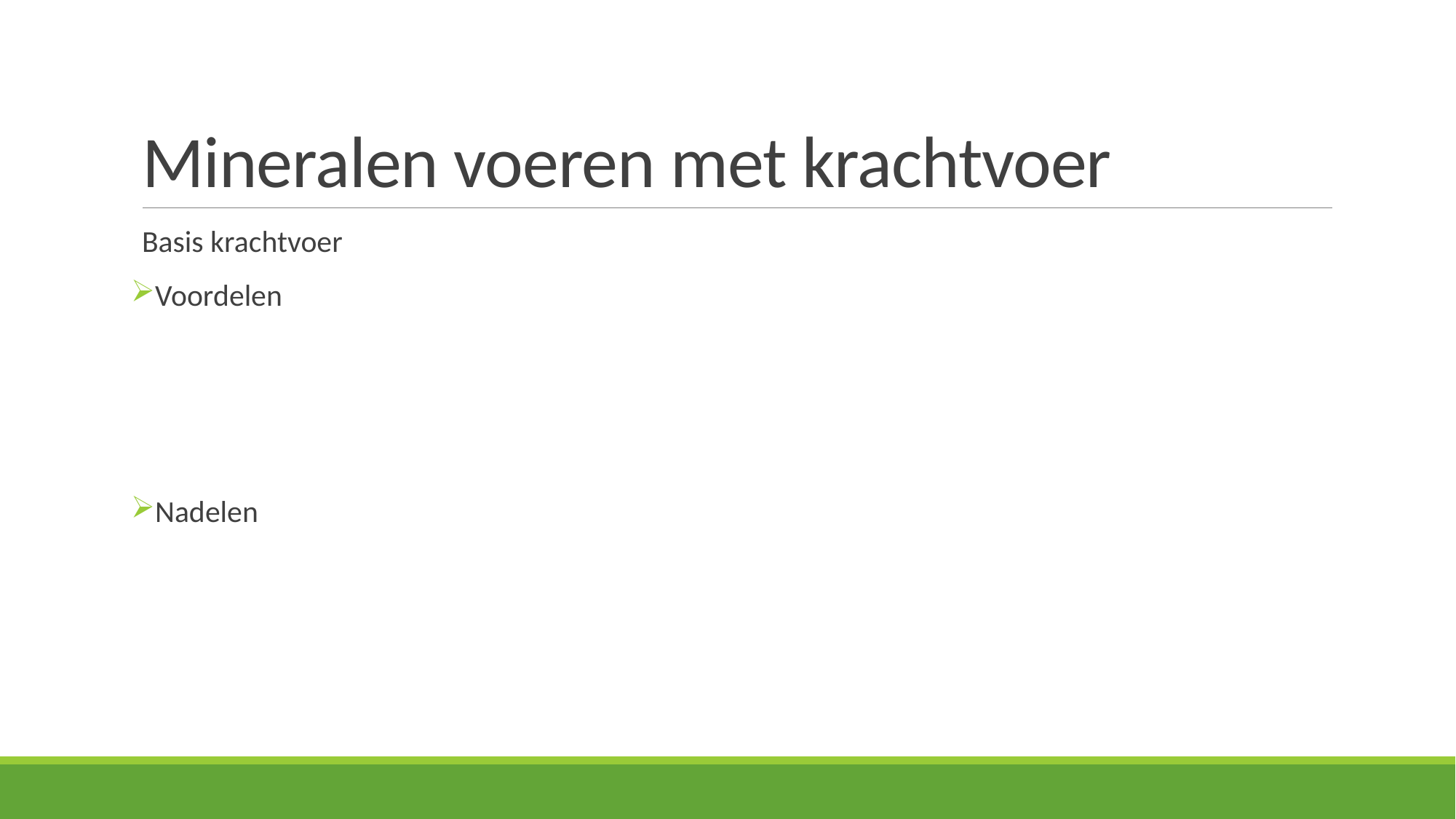

# Mineralen voeren met krachtvoer
Basis krachtvoer
Voordelen

Nadelen